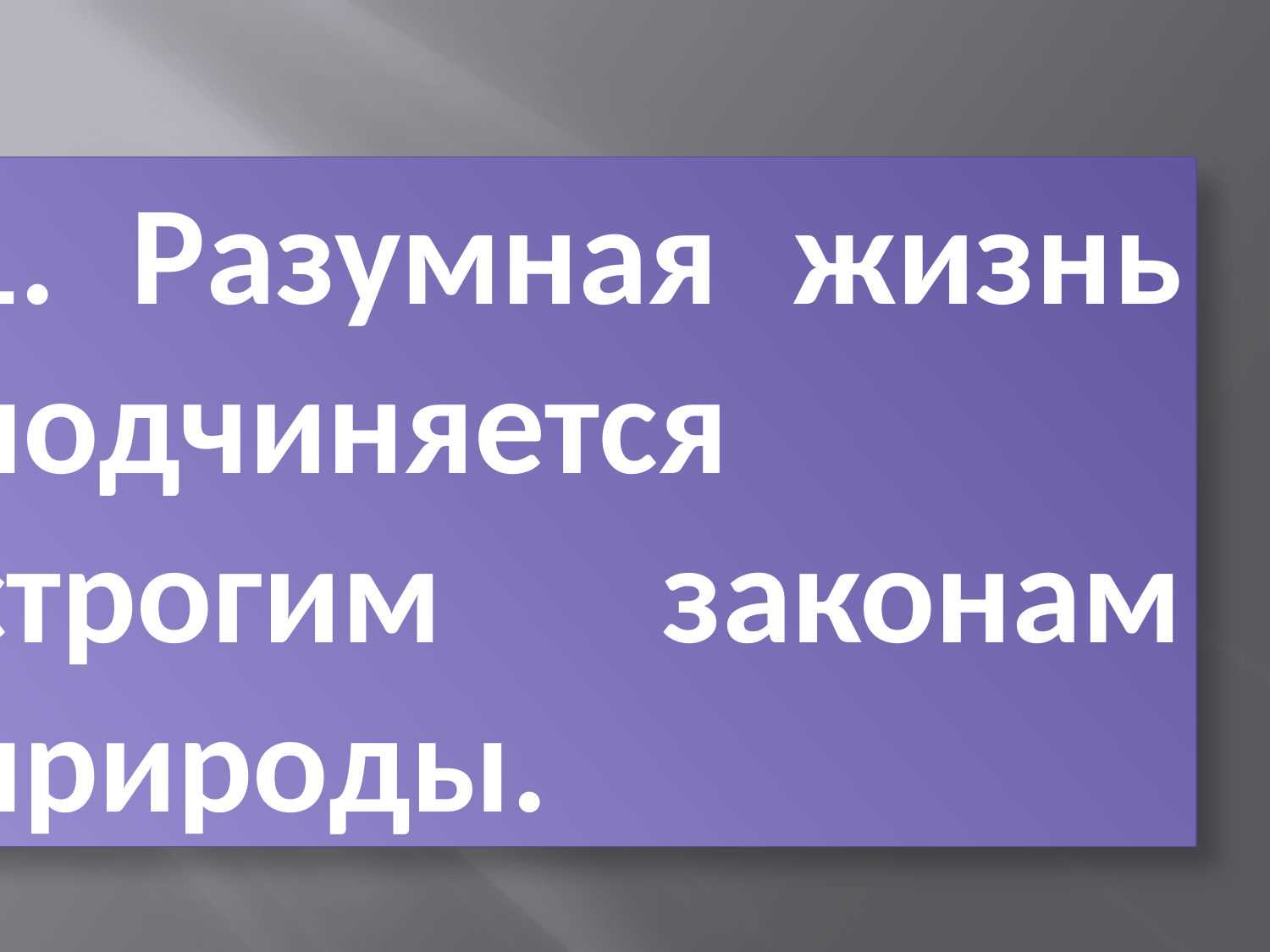

1. Разумная жизнь подчиняется строгим законам природы.